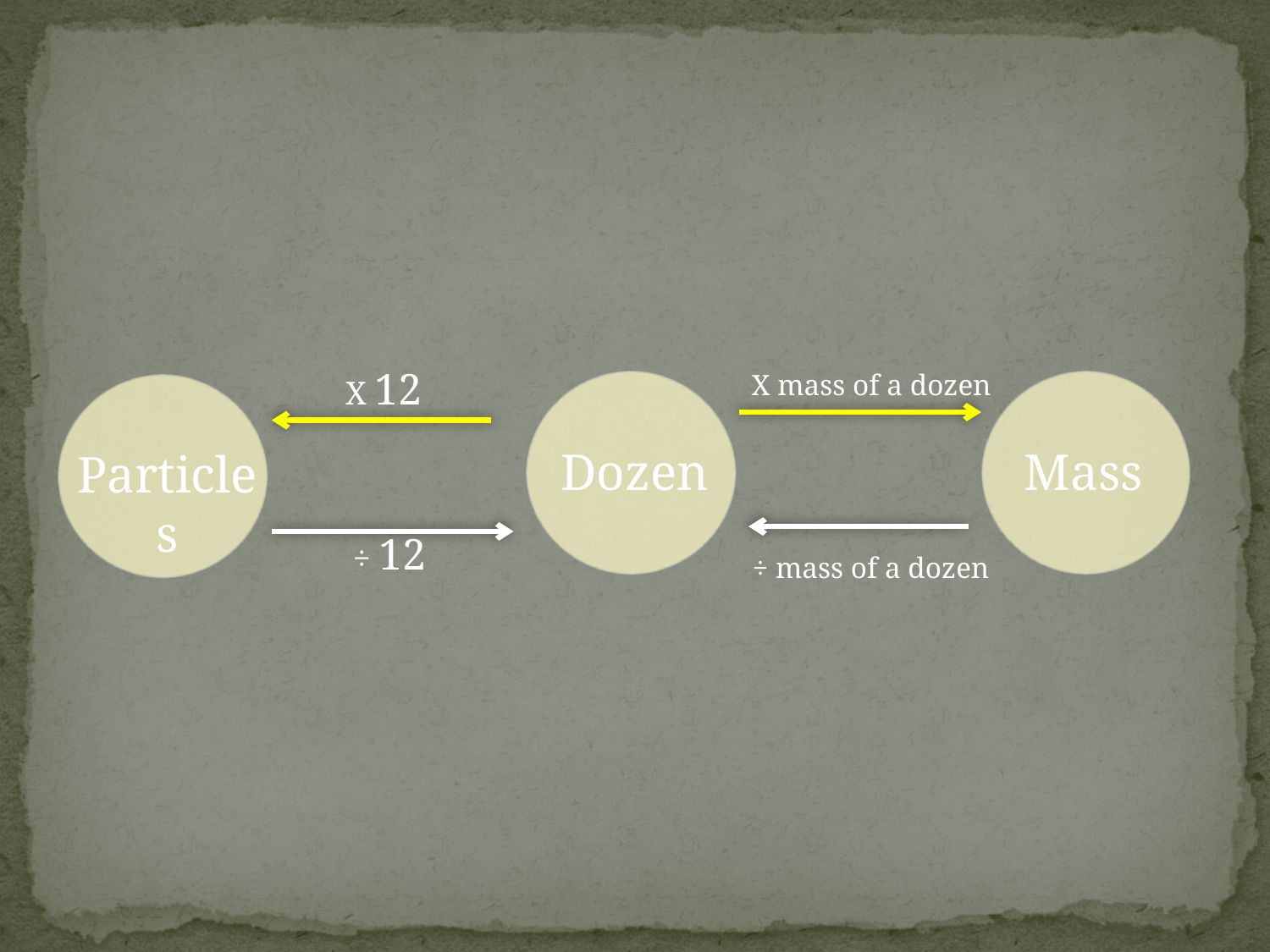

X 12
X mass of a dozen

Dozen

Mass

Particles
÷ 12
÷ mass of a dozen